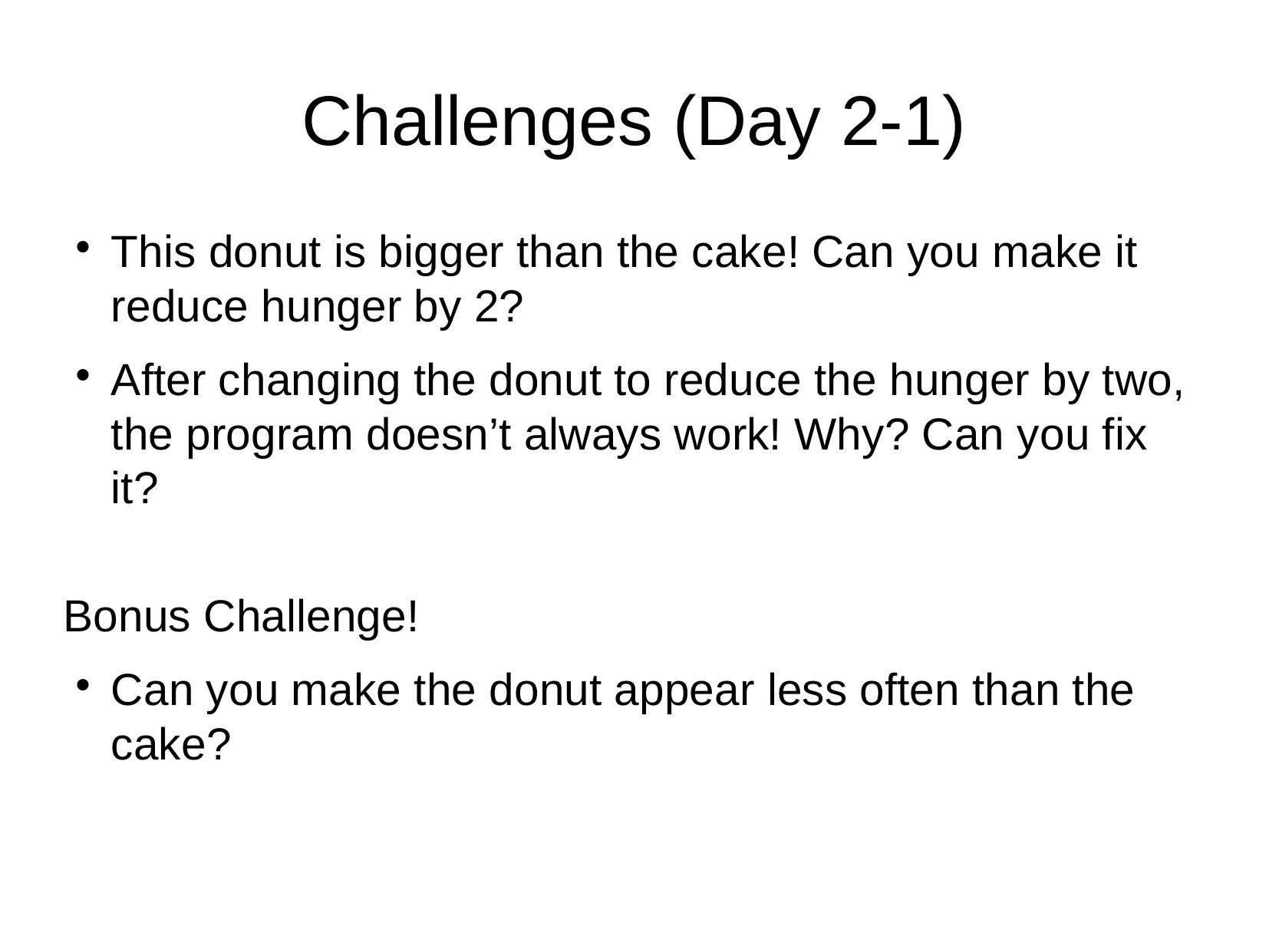

Challenges (Day 2-1)
This donut is bigger than the cake! Can you make it reduce hunger by 2?
After changing the donut to reduce the hunger by two, the program doesn’t always work! Why? Can you fix it?

Bonus Challenge!
Can you make the donut appear less often than the cake?